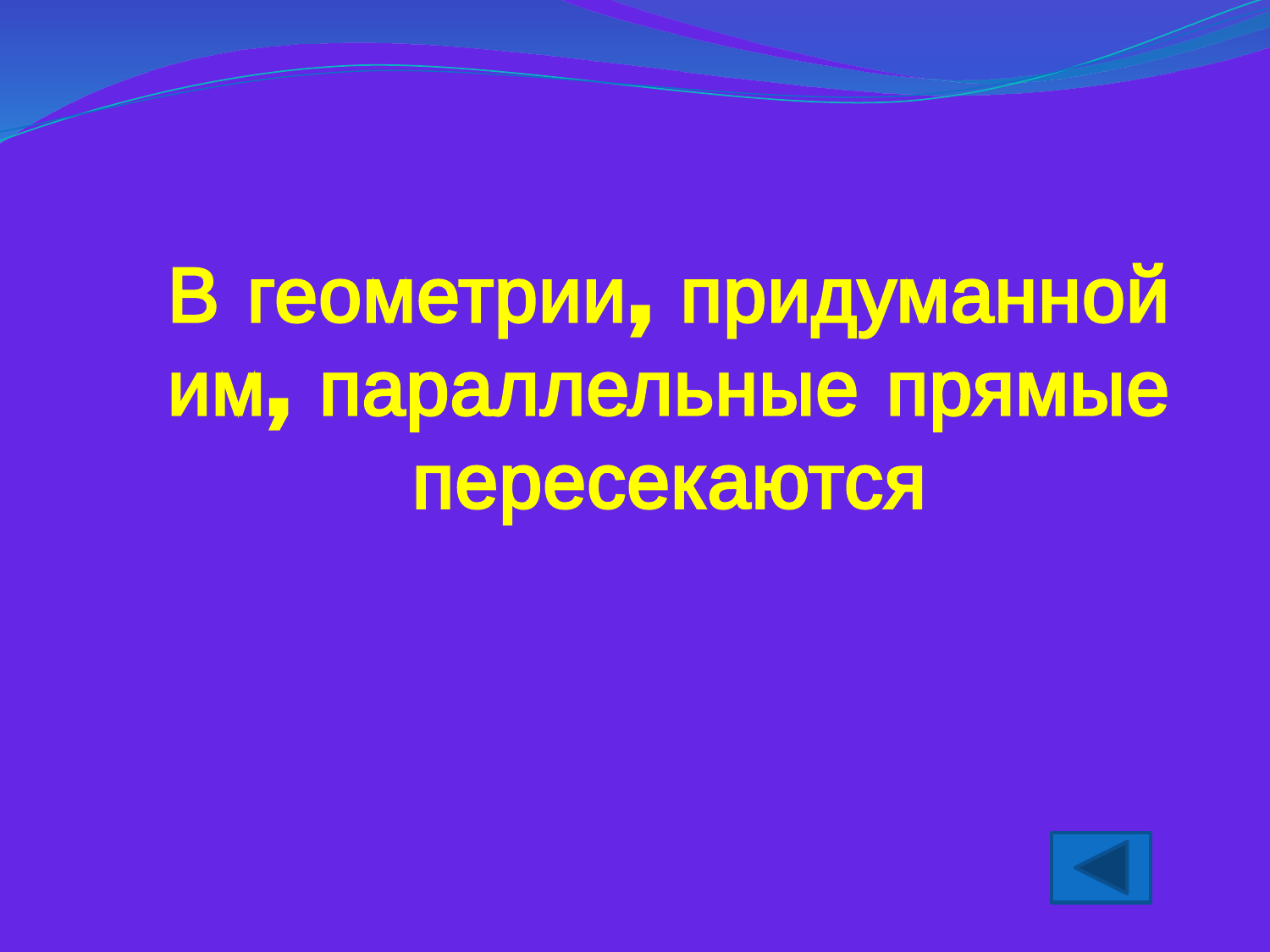

В геометрии, придуманной им, параллельные прямые пересекаются